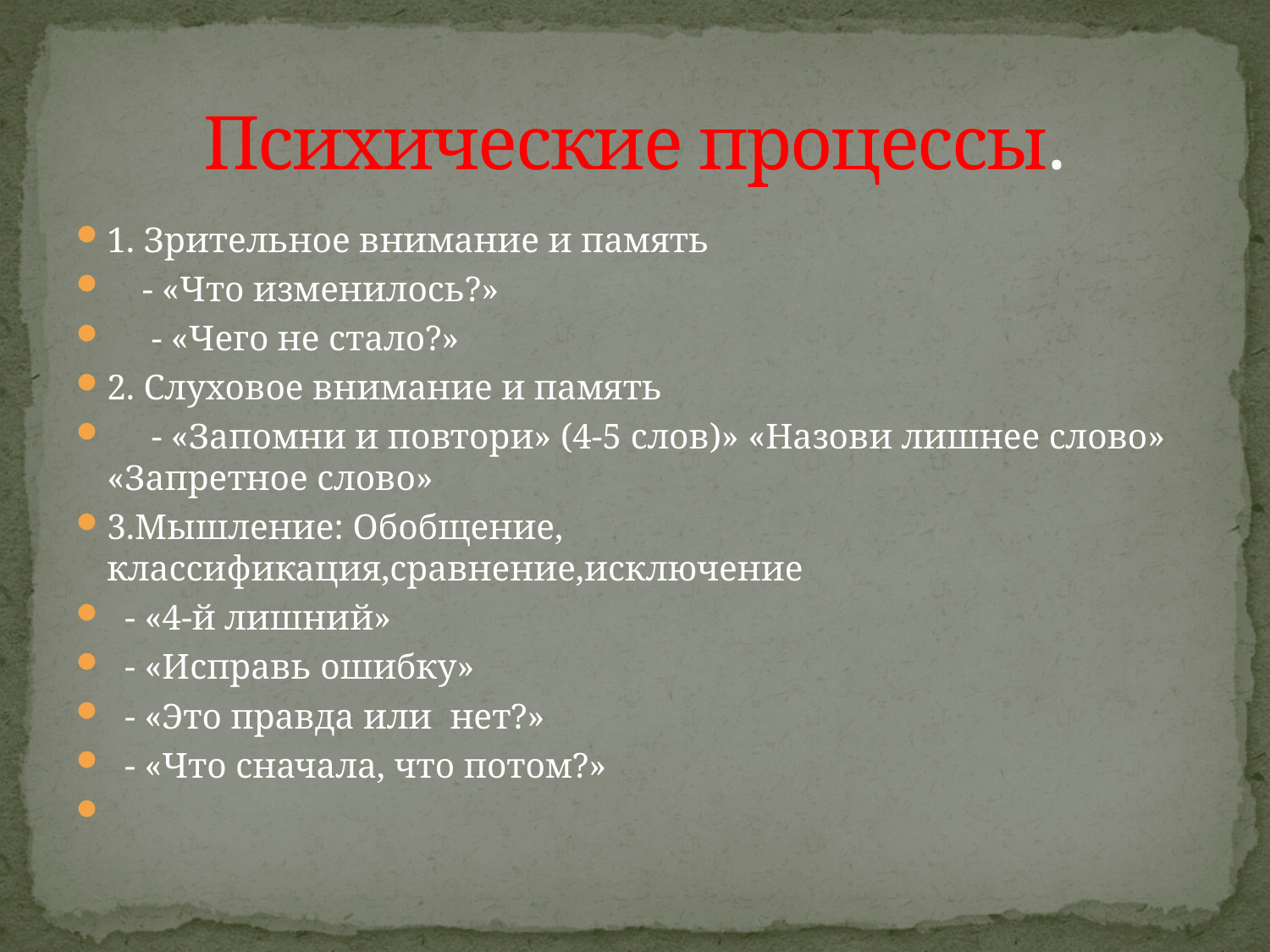

# Психические процессы.
1. Зрительное внимание и память
    - «Что изменилось?»
     - «Чего не стало?»
2. Слуховое внимание и память
     - «Запомни и повтори» (4-5 слов)» «Назови лишнее слово» «Запретное слово»
3.Мышление: Обобщение, классификация,сравнение,исключение
  - «4-й лишний»
  - «Исправь ошибку»
  - «Это правда или  нет?»
  - «Что сначала, что потом?»